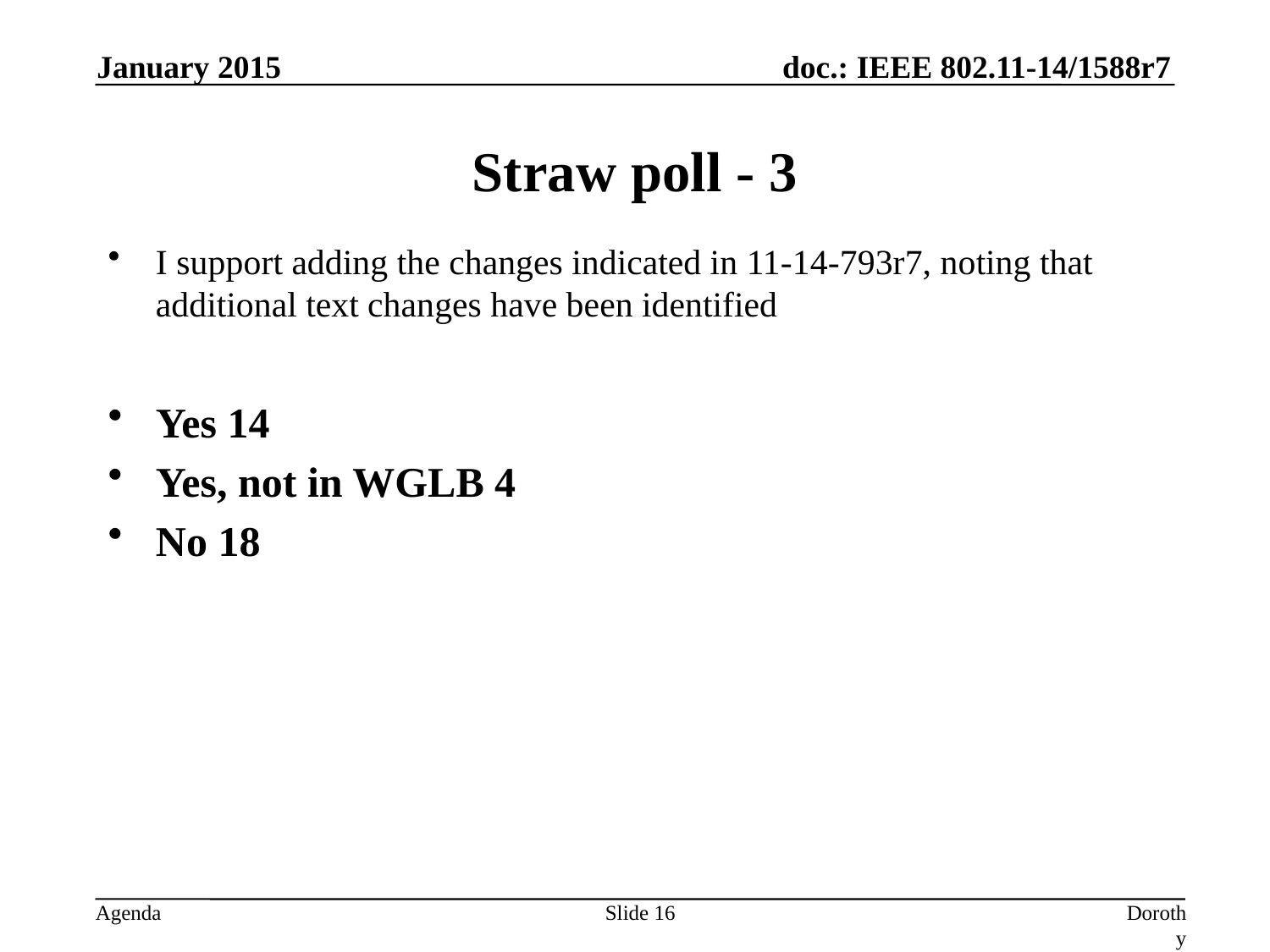

January 2015
# Straw poll - 3
I support adding the changes indicated in 11-14-793r7, noting that additional text changes have been identified

Yes 14
Yes, not in WGLB 4
No 18

Slide 16
Dorothy Stanley, Aruba Networks